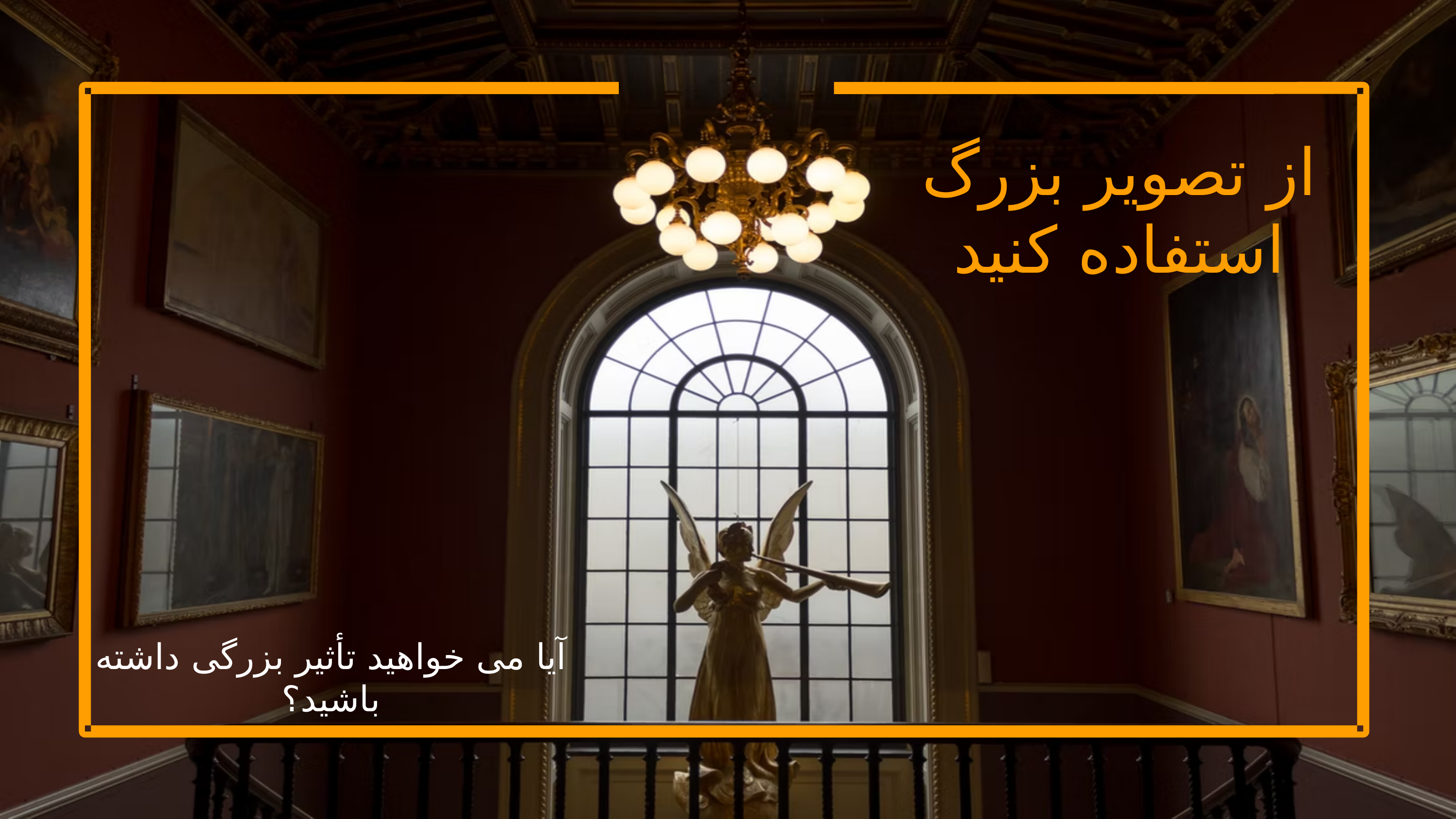

از تصویر بزرگ استفاده کنید
آیا می خواهید تأثیر بزرگی داشته باشید؟